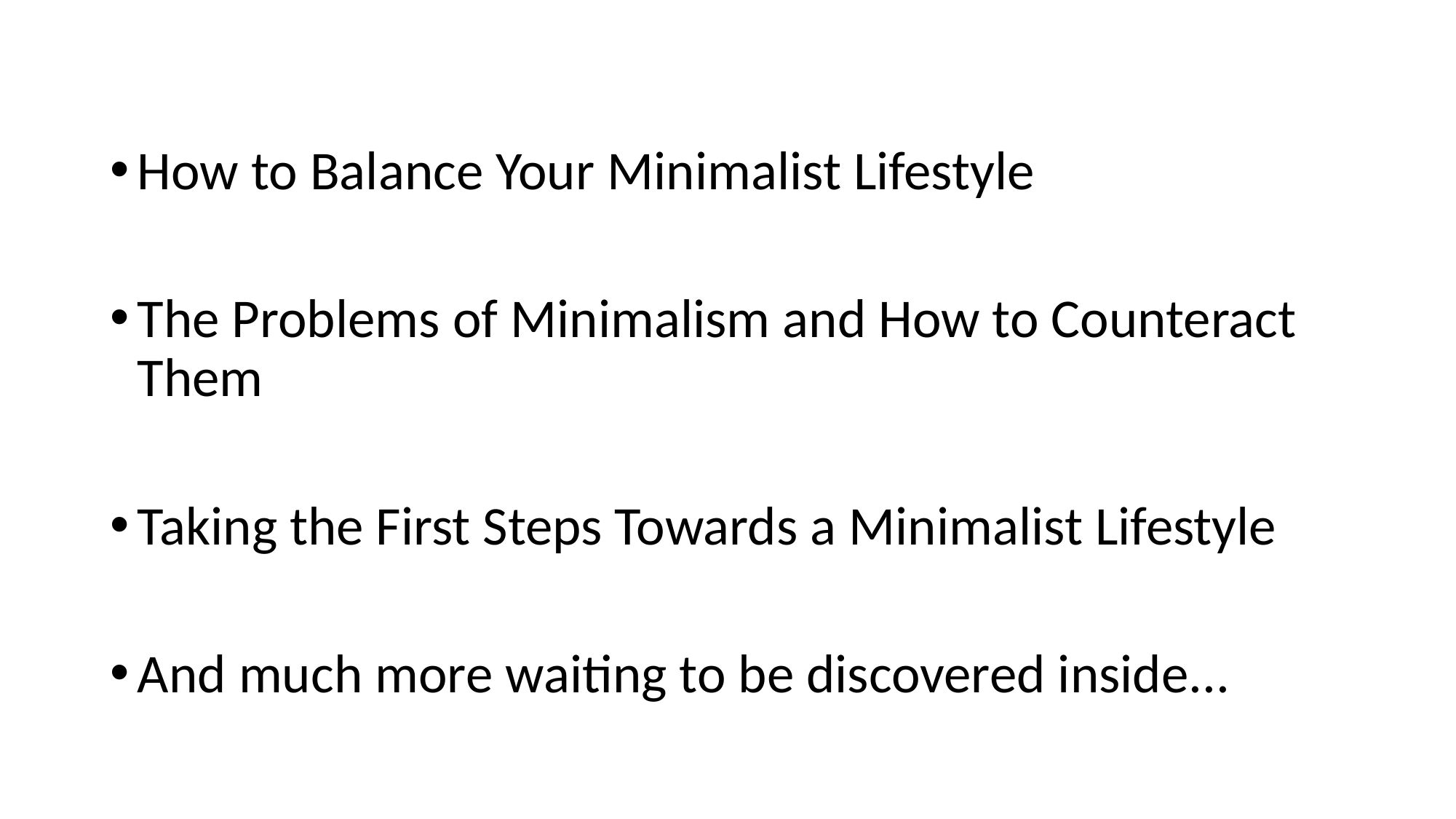

How to Balance Your Minimalist Lifestyle

The Problems of Minimalism and How to Counteract Them

Taking the First Steps Towards a Minimalist Lifestyle

And much more waiting to be discovered inside...